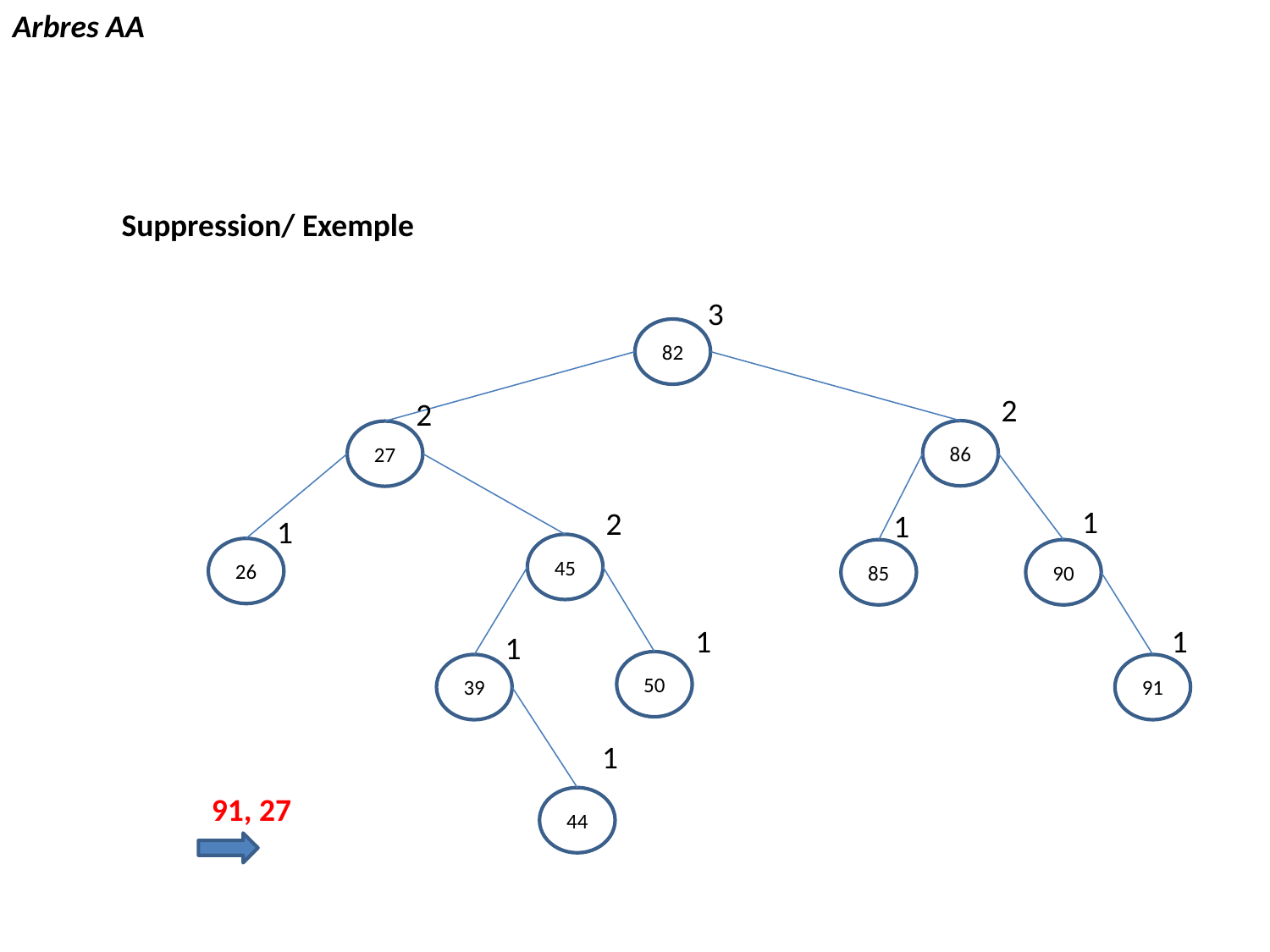

Arbres AA

Suppression/ Exemple
3
82
2
2
86
27
1
2
1
1
45
26
85
90
1
1
1
50
39
91
1
91, 27
44